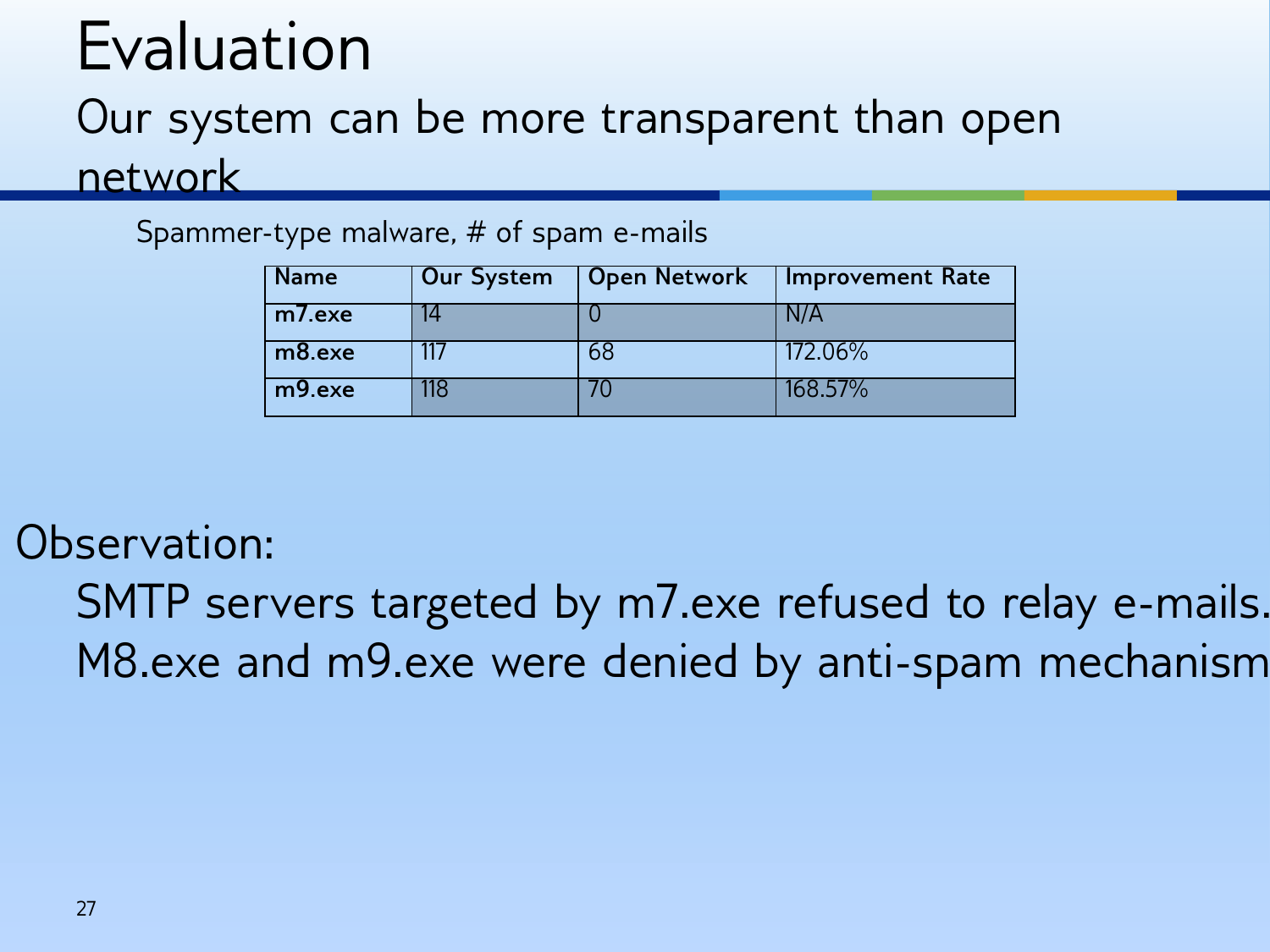

# Evaluation Our system can be more transparent than open network
Spammer-type malware, # of spam e-mails
| Name | Our System | Open Network | Improvement Rate |
| --- | --- | --- | --- |
| m7.exe | 14 | 0 | N/A |
| m8.exe | 117 | 68 | 172.06% |
| m9.exe | 118 | 70 | 168.57% |
Observation:
　SMTP servers targeted by m7.exe refused to relay e-mails.
　M8.exe and m9.exe were denied by anti-spam mechanism.
27